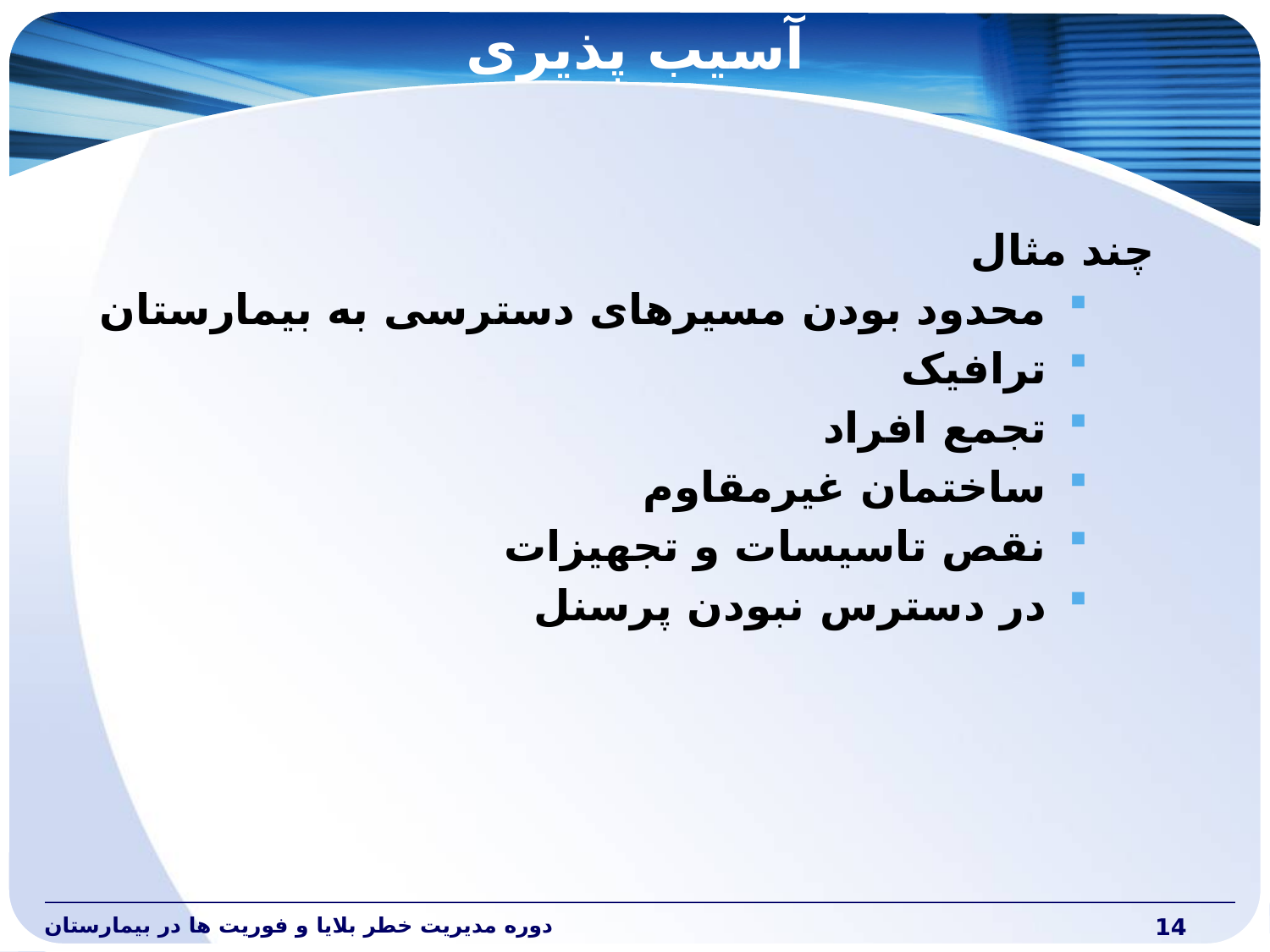

# آسیب پذیری
چند مثال
محدود بودن مسیرهای دسترسی به بیمارستان
ترافیک
تجمع افراد
ساختمان غیرمقاوم
نقص تاسیسات و تجهیزات
در دسترس نبودن پرسنل

دوره مدیریت خطر بلایا و فوریت ها در بیمارستان
14